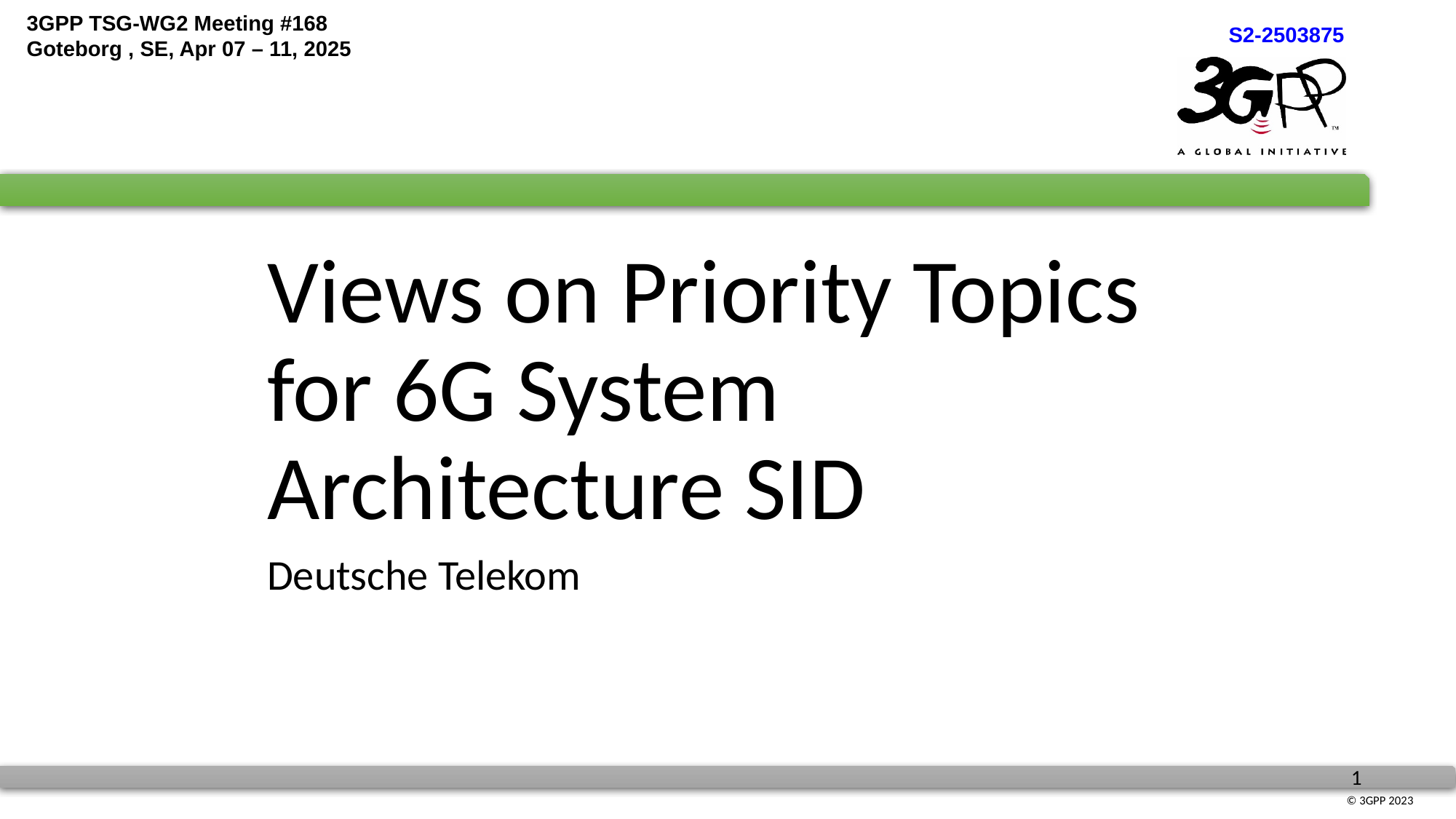

# Views on Priority Topics for 6G System Architecture SID
Deutsche Telekom